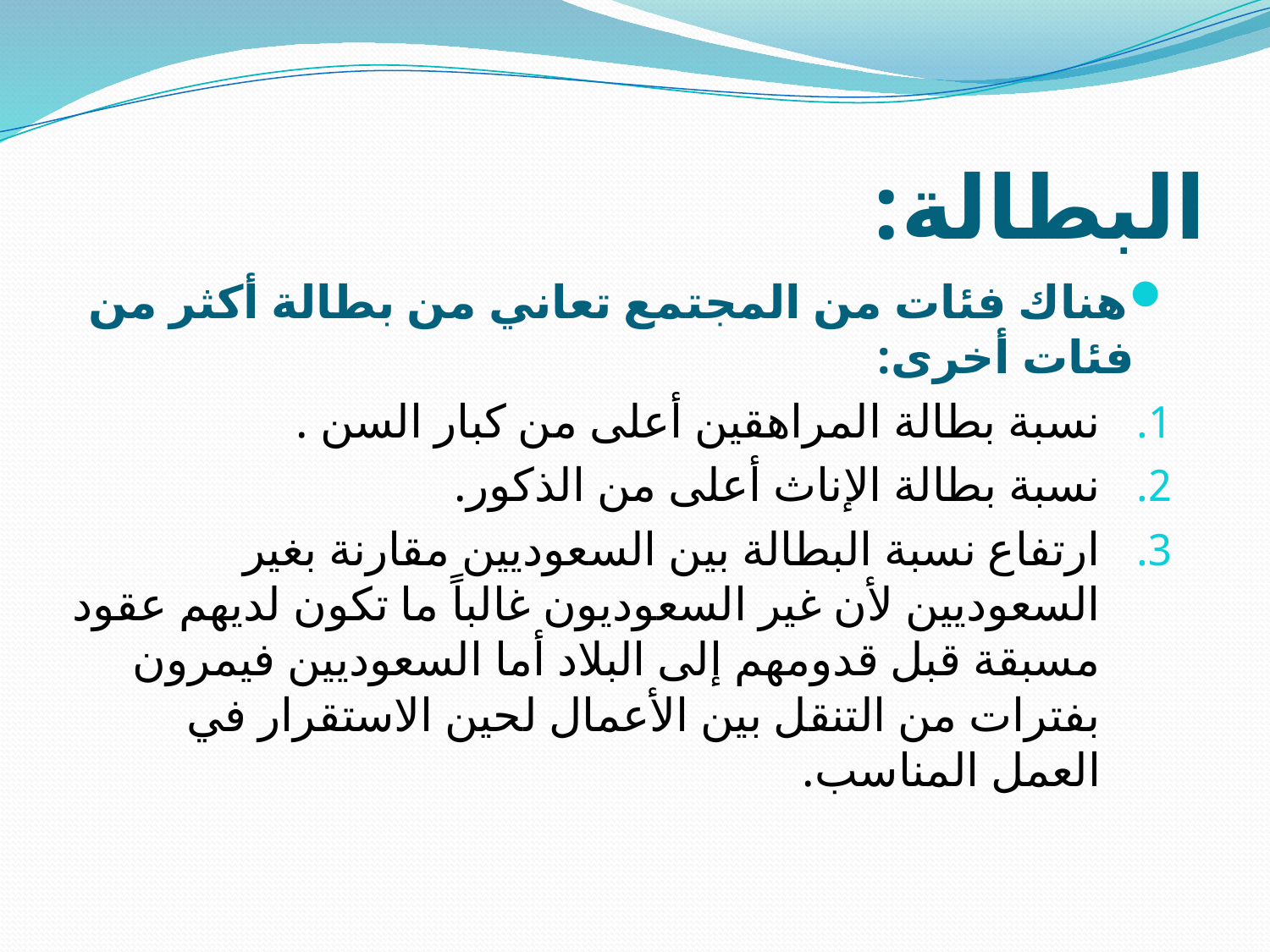

# البطالة:
هناك فئات من المجتمع تعاني من بطالة أكثر من فئات أخرى:
نسبة بطالة المراهقين أعلى من كبار السن .
نسبة بطالة الإناث أعلى من الذكور.
ارتفاع نسبة البطالة بين السعوديين مقارنة بغير السعوديين لأن غير السعوديون غالباً ما تكون لديهم عقود مسبقة قبل قدومهم إلى البلاد أما السعوديين فيمرون بفترات من التنقل بين الأعمال لحين الاستقرار في العمل المناسب.